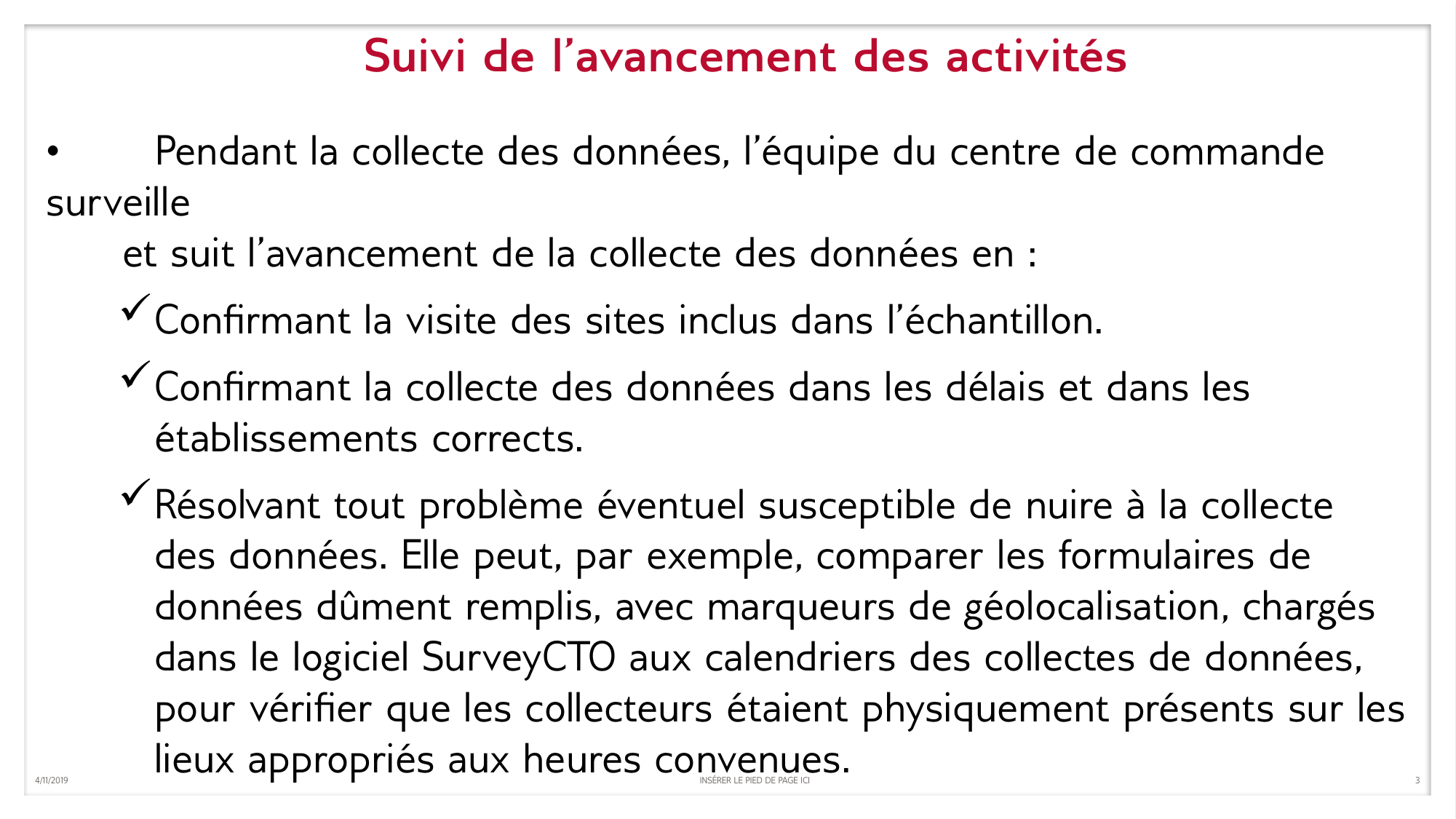

4/11/2019
                    INSÉRER LE PIED DE PAGE ICI
3
# Suivi de l’avancement des activités
•	Pendant la collecte des données, l’équipe du centre de commande surveille
      et suit l’avancement de la collecte des données en :
Confirmant la visite des sites inclus dans l’échantillon.
Confirmant la collecte des données dans les délais et dans les établissements corrects.
Résolvant tout problème éventuel susceptible de nuire à la collecte des données. Elle peut, par exemple, comparer les formulaires de données dûment remplis, avec marqueurs de géolocalisation, chargés dans le logiciel SurveyCTO aux calendriers des collectes de données, pour vérifier que les collecteurs étaient physiquement présents sur les lieux appropriés aux heures convenues.